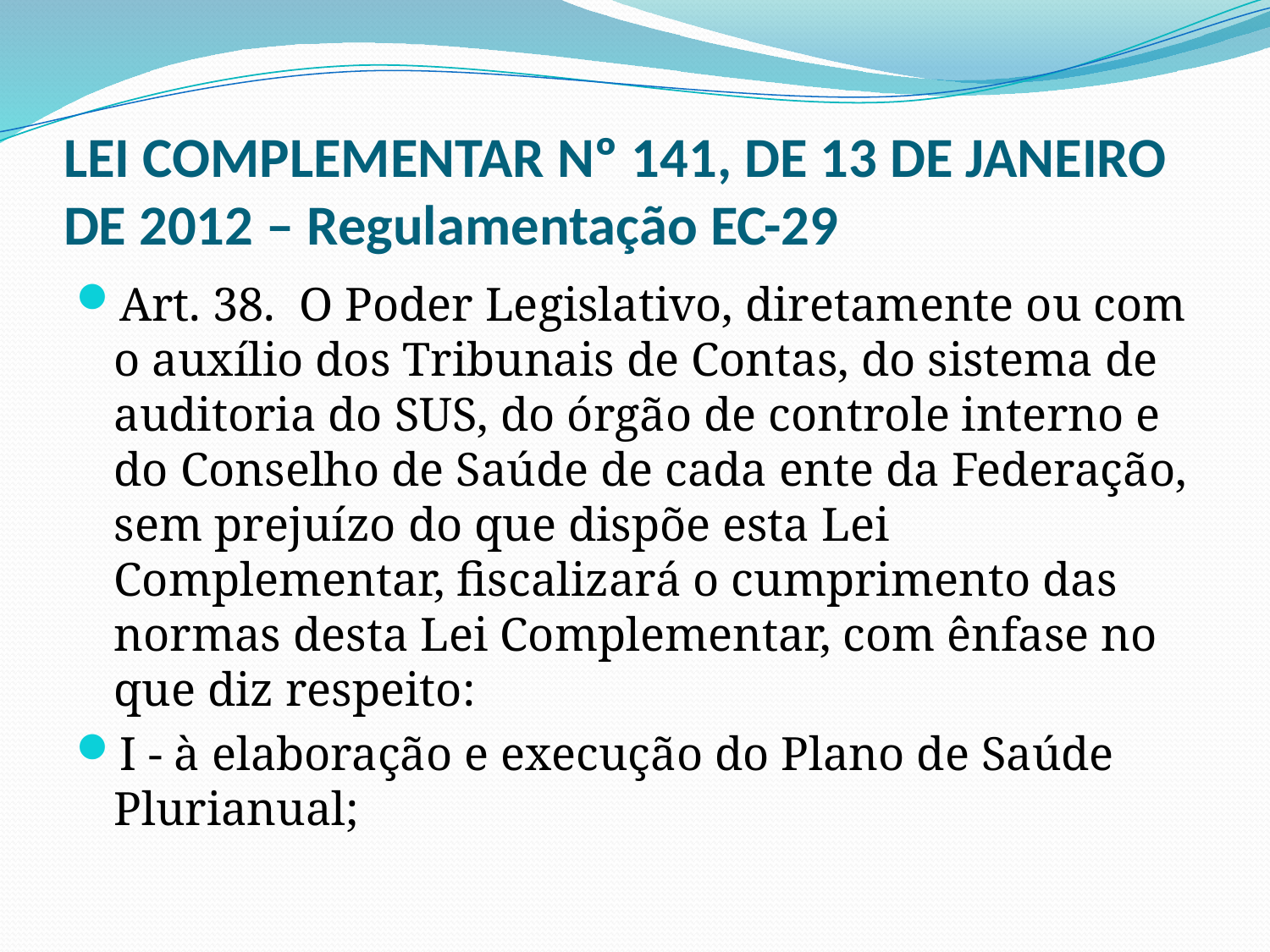

# LEI COMPLEMENTAR Nº 141, DE 13 DE JANEIRO DE 2012 – Regulamentação EC-29
Art. 38.  O Poder Legislativo, diretamente ou com o auxílio dos Tribunais de Contas, do sistema de auditoria do SUS, do órgão de controle interno e do Conselho de Saúde de cada ente da Federação, sem prejuízo do que dispõe esta Lei Complementar, fiscalizará o cumprimento das normas desta Lei Complementar, com ênfase no que diz respeito:
I - à elaboração e execução do Plano de Saúde Plurianual;